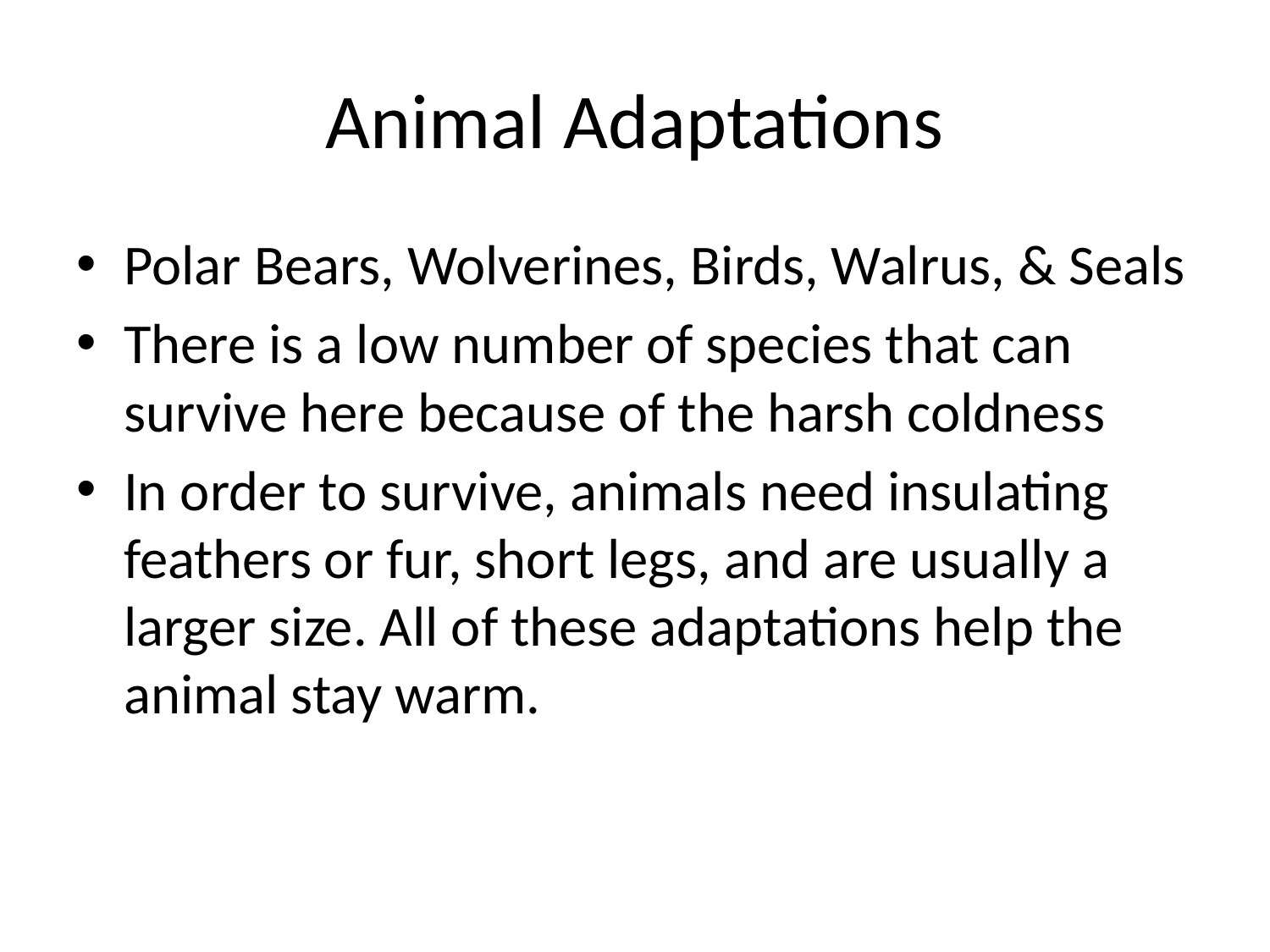

# Animal Adaptations
Polar Bears, Wolverines, Birds, Walrus, & Seals
There is a low number of species that can survive here because of the harsh coldness
In order to survive, animals need insulating feathers or fur, short legs, and are usually a larger size. All of these adaptations help the animal stay warm.